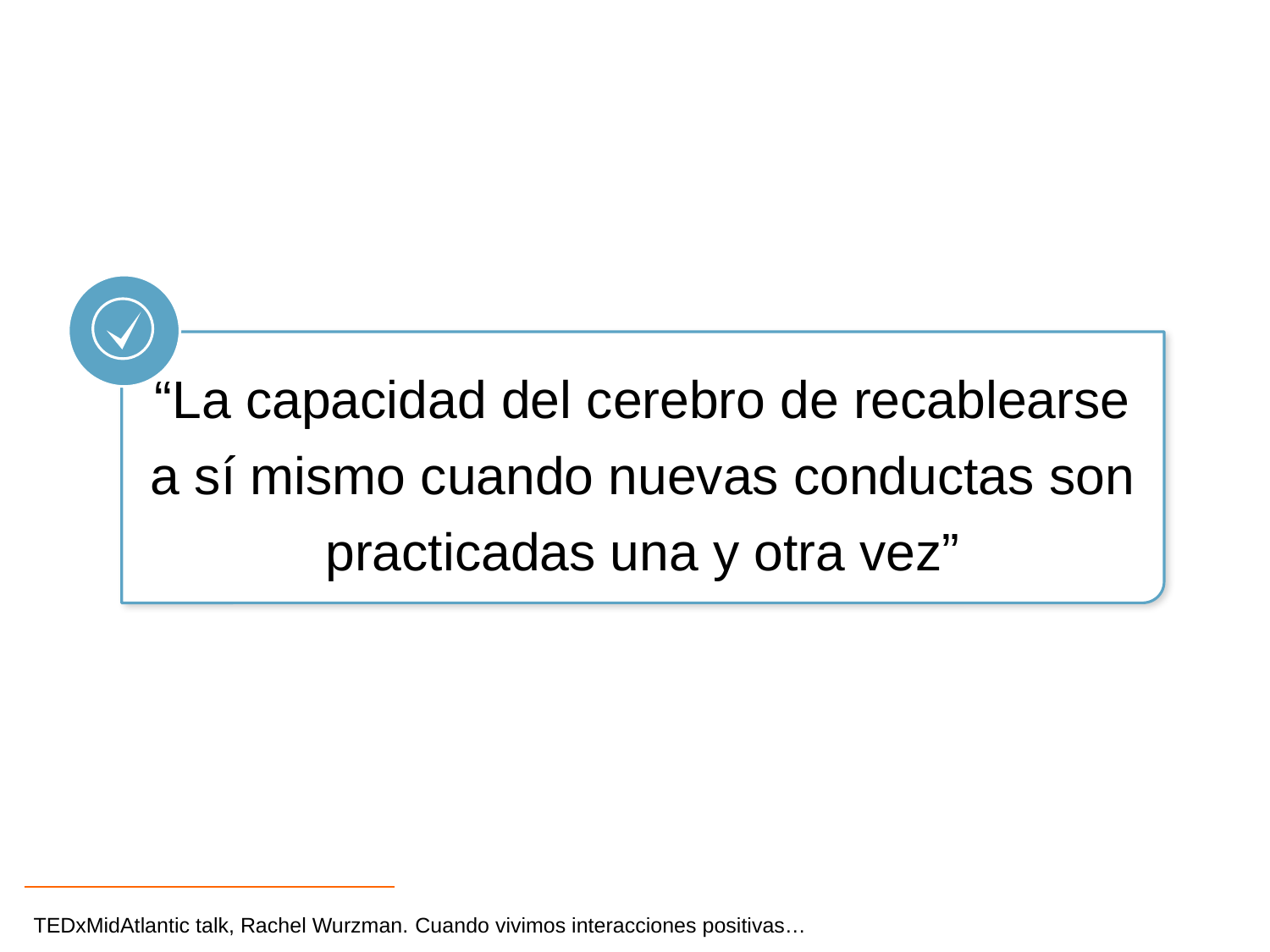

“La capacidad del cerebro de recablearse a sí mismo cuando nuevas conductas son practicadas una y otra vez”
TEDxMidAtlantic talk, Rachel Wurzman. Cuando vivimos interacciones positivas…